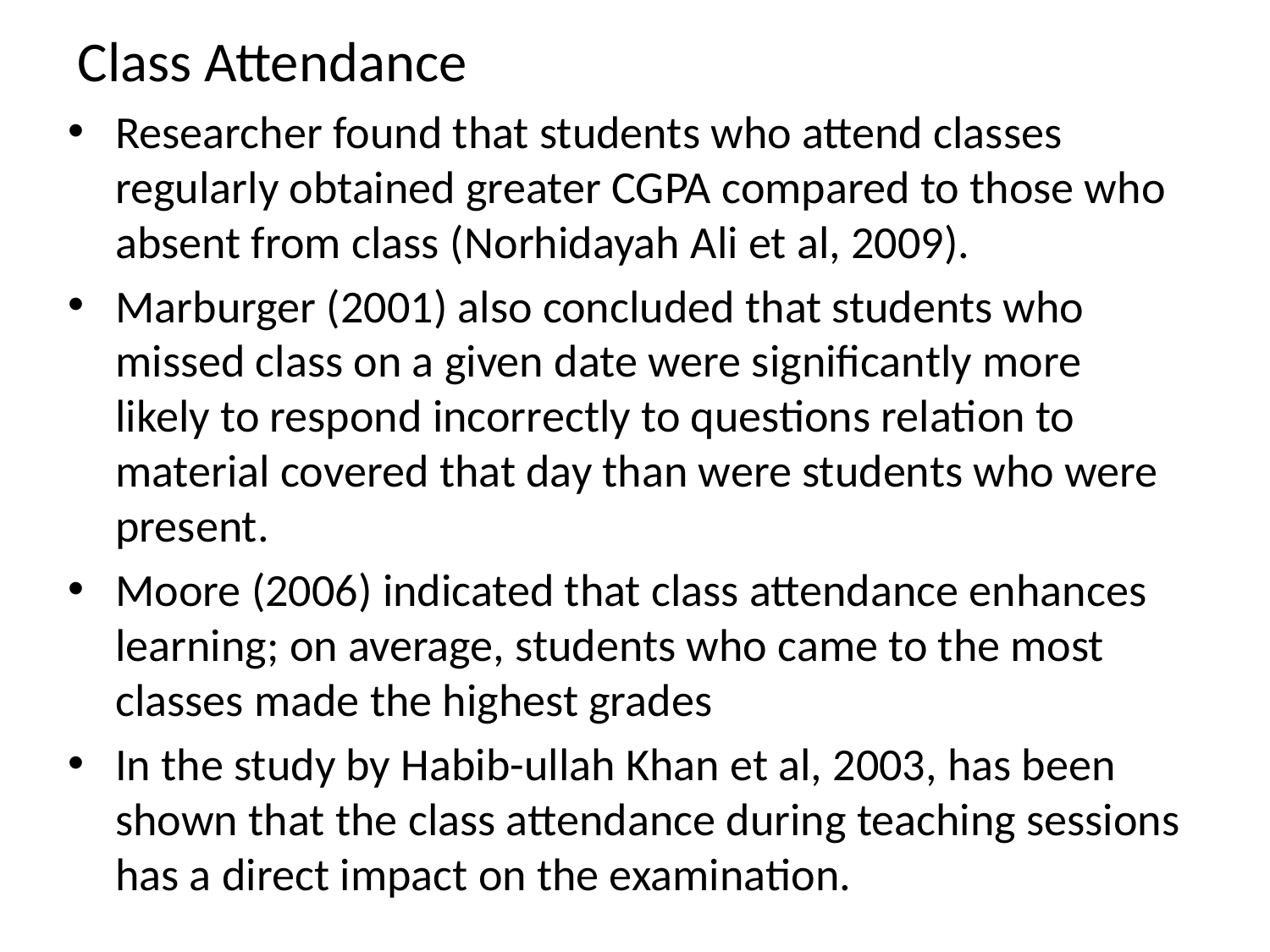

# Class Attendance
Researcher found that students who attend classes regularly obtained greater CGPA compared to those who absent from class (Norhidayah Ali et al, 2009).
Marburger (2001) also concluded that students who missed class on a given date were significantly more likely to respond incorrectly to questions relation to material covered that day than were students who were present.
Moore (2006) indicated that class attendance enhances learning; on average, students who came to the most classes made the highest grades
In the study by Habib-ullah Khan et al, 2003, has been shown that the class attendance during teaching sessions has a direct impact on the examination.